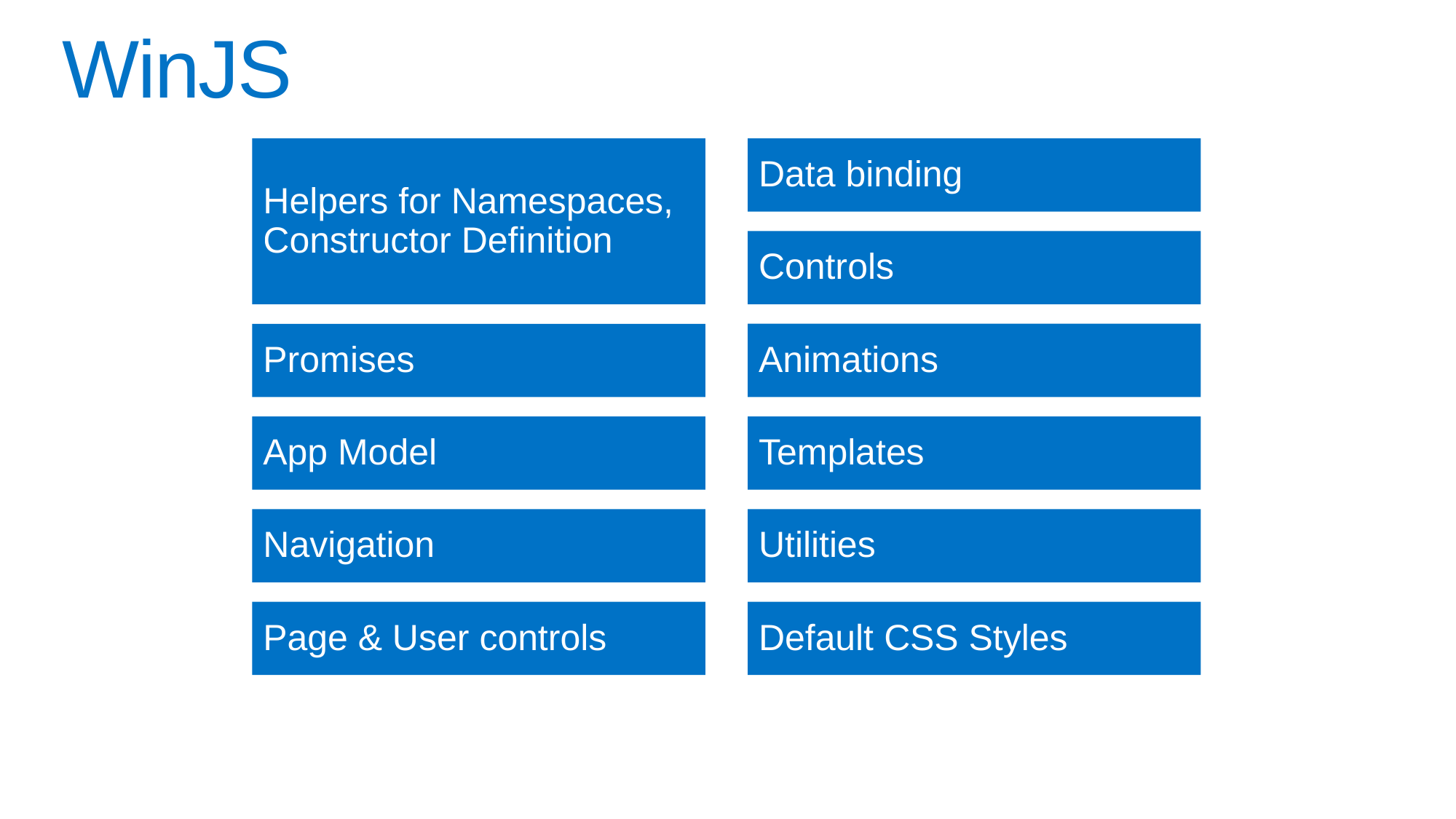

# WinJS
Data binding
Helpers for Namespaces, Constructor Definition
Controls
Animations
Promises
Templates
App Model
Utilities
Navigation
Page & User controls
Default CSS Styles